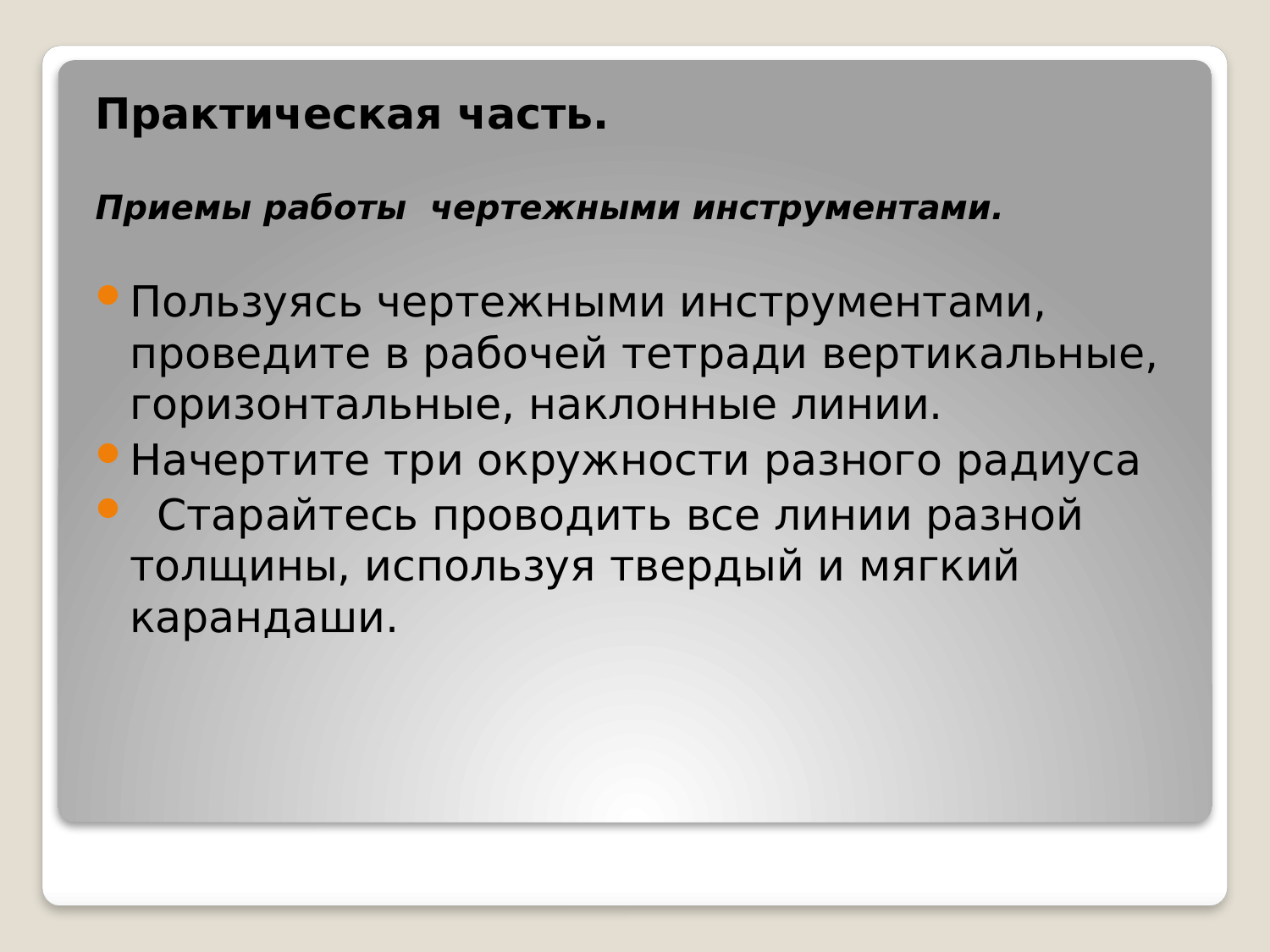

Практическая часть.

Приемы работы  чертежными инструментами.

Пользуясь чертежными инструментами, проведите в рабочей тетради вертикальные, горизонтальные, наклонные линии.
Начертите три окружности разного радиуса
  Старайтесь проводить все линии разной  толщины, используя твердый и мягкий карандаши.